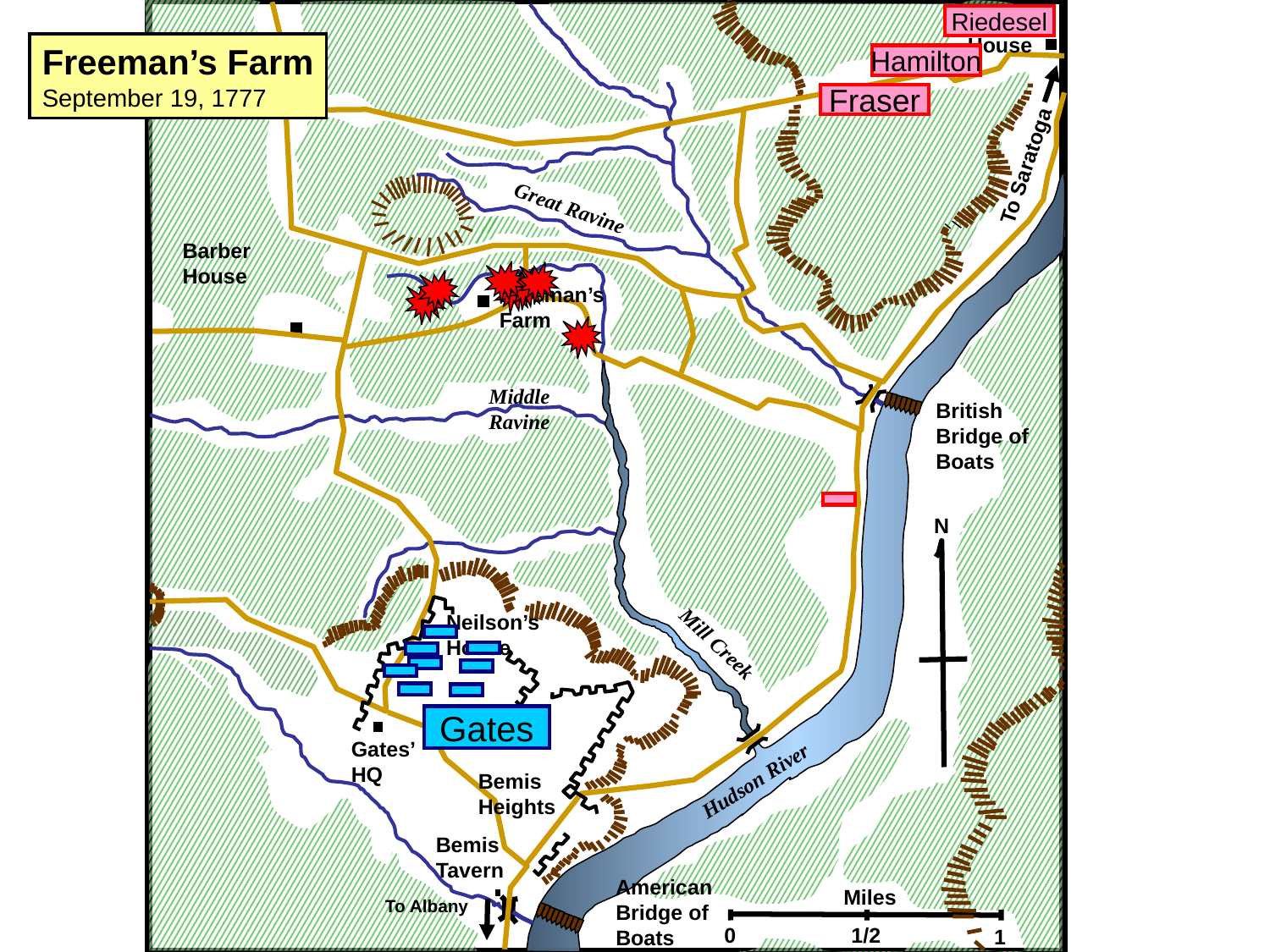

Sword’s House

To Saratoga

Great Ravine

Barber House

Freeman’s Farm

Middle Ravine

British Bridge of Boats

N

Neilson’s House

Mill Creek

Gates’ HQ

Hudson River
Bemis Heights

Bemis Tavern

American Bridge of Boats

Miles

To Albany

0
1/2

1

Riedesel
Freeman’s Farm
September 19, 1777
Hamilton
Fraser

Gates